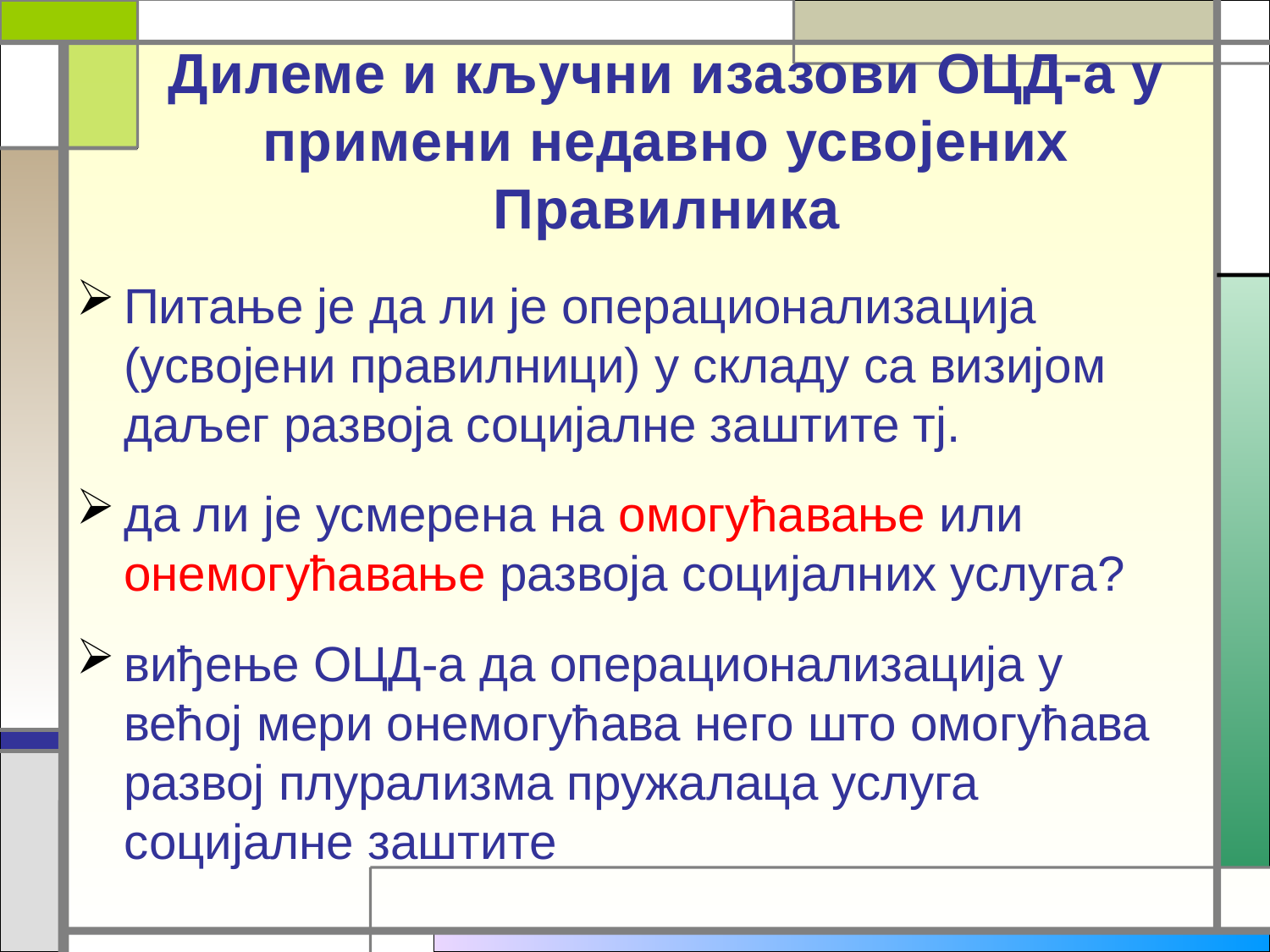

# Дилеме и кључни изазови ОЦД-а у примени недавно усвојених Правилника
Питање је да ли је операционализација (усвoјени правилници) у складу са визијом даљег развоја социјалне заштите тј.
да ли је усмерена на омогућавање или онемогућавање развоја социјалних услуга?
виђење ОЦД-а да операционализација у већој мери онемогућава него што омогућава развој плурализма пружалаца услуга социјалне заштите